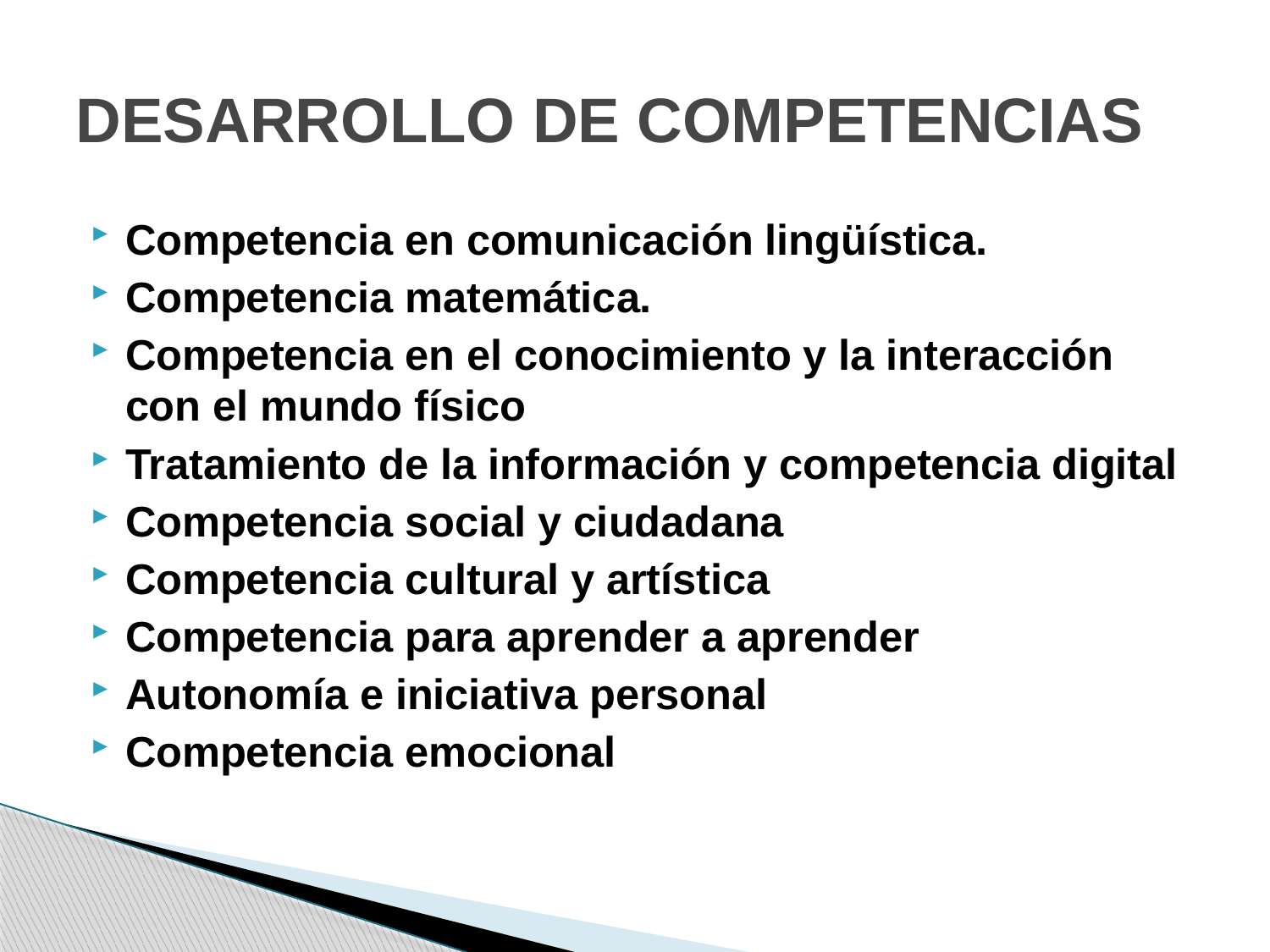

# DESARROLLO DE COMPETENCIAS
Competencia en comunicación lingüística.
Competencia matemática.
Competencia en el conocimiento y la interacción con el mundo físico
Tratamiento de la información y competencia digital
Competencia social y ciudadana
Competencia cultural y artística
Competencia para aprender a aprender
Autonomía e iniciativa personal
Competencia emocional